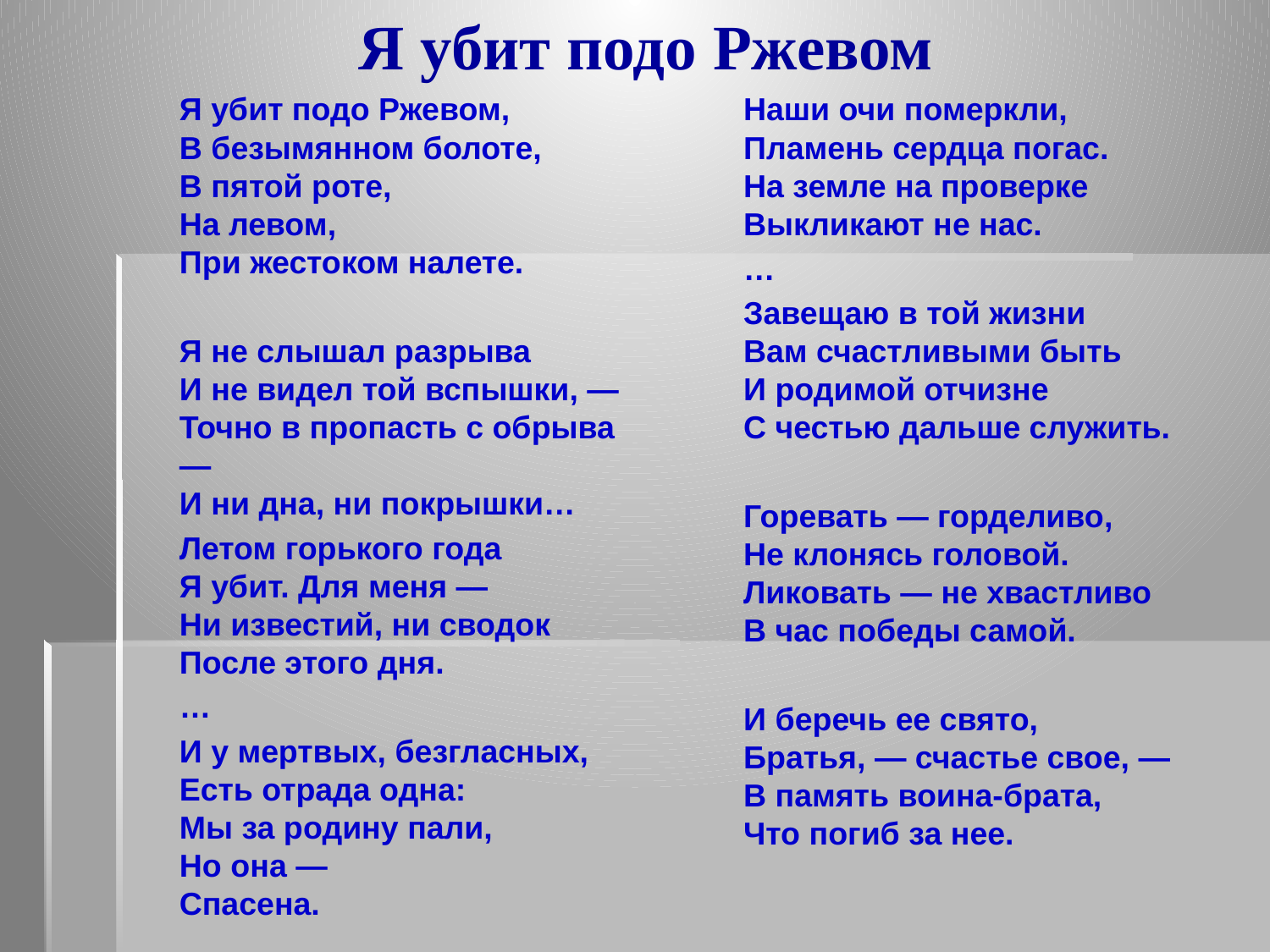

# Я убит подо Ржевом
	Я убит подо Ржевом,
В безымянном болоте,
В пятой роте,
На левом,
При жестоком налете.

	Я не слышал разрыва
И не видел той вспышки, —
Точно в пропасть с обрыва —
И ни дна, ни покрышки…
	Летом горького года
Я убит. Для меня —
Ни известий, ни сводок
После этого дня.
	…
 	И у мертвых, безгласных,
Есть отрада одна:
Мы за родину пали,
Но она —
Спасена.

	Наши очи померкли,
Пламень сердца погас.
На земле на проверке
Выкликают не нас.
	…
	Завещаю в той жизни
Вам счастливыми быть
И родимой отчизне
С честью дальше служить.

	Горевать — горделиво,
Не клонясь головой.
Ликовать — не хвастливо
В час победы самой.

	И беречь ее свято,
Братья, — счастье свое, —
В память воина-брата,
Что погиб за нее.